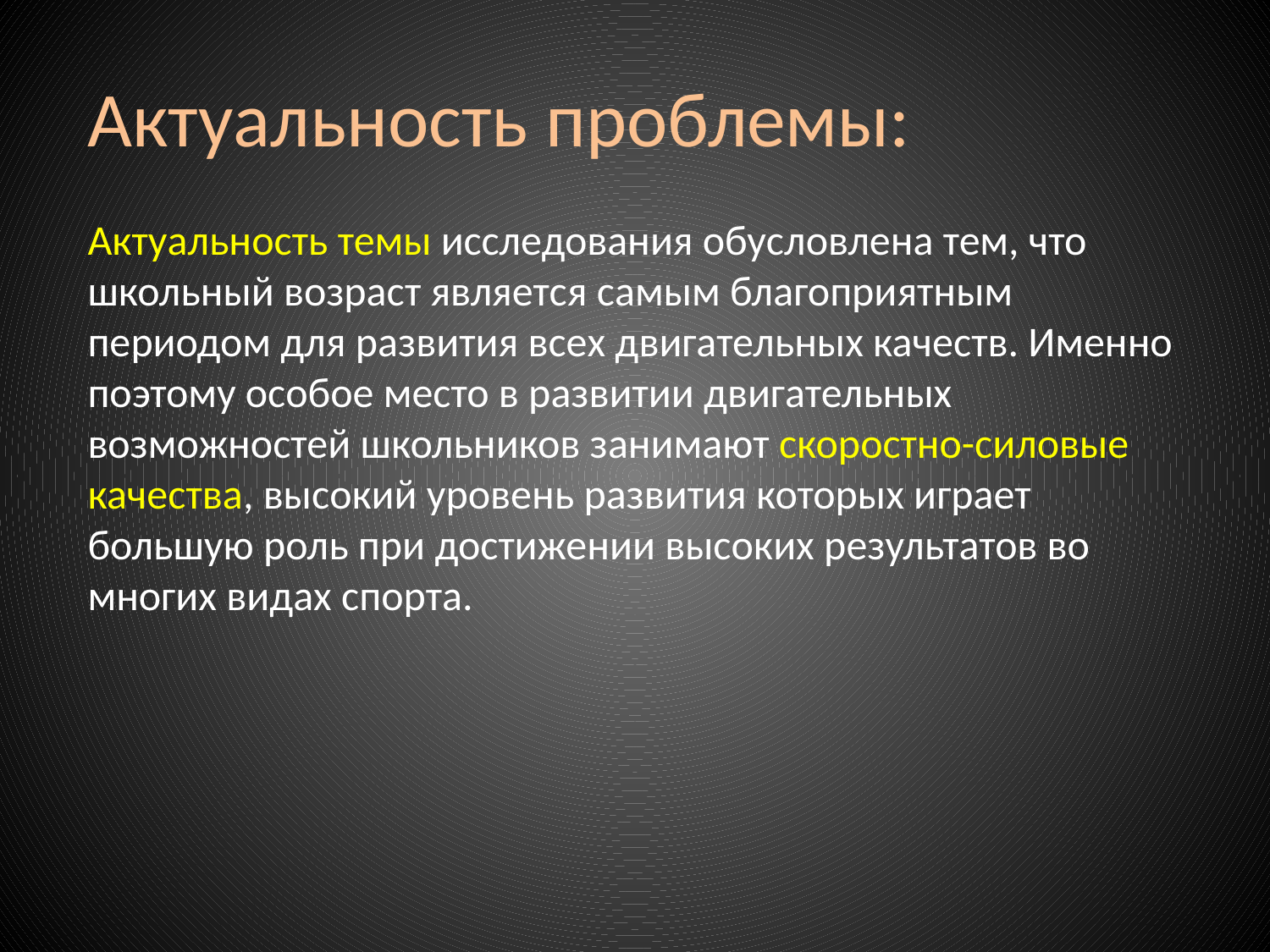

# Актуальность проблемы:
Актуальность темы исследования обусловлена тем, что школьный возраст является самым благоприятным периодом для развития всех двигательных качеств. Именно поэтому особое место в развитии двигательных возможностей школьников занимают скоростно-силовые качества, высокий уровень развития которых играет большую роль при достижении высоких результатов во многих видах спорта.